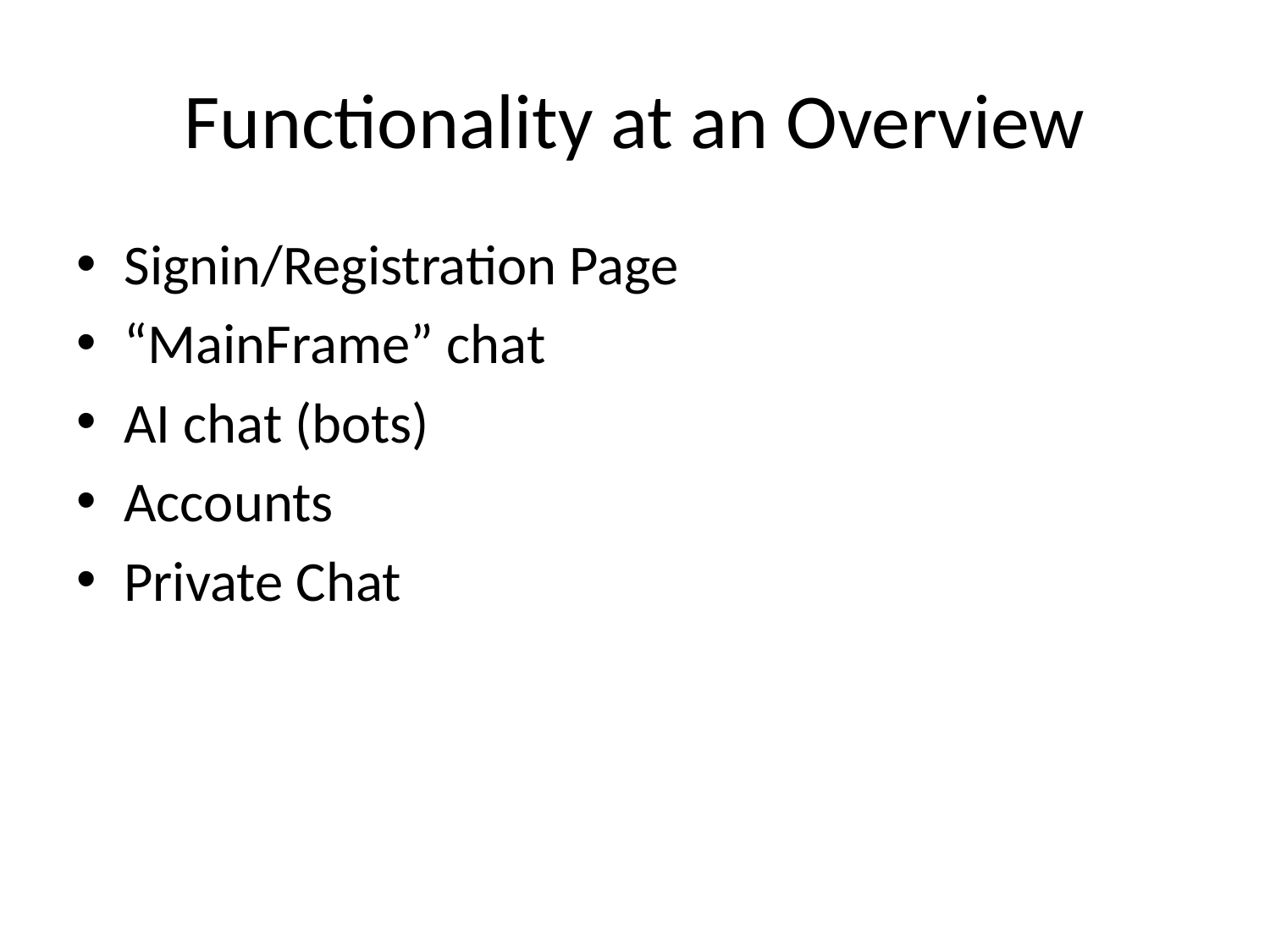

# Functionality at an Overview
Signin/Registration Page
“MainFrame” chat
AI chat (bots)
Accounts
Private Chat